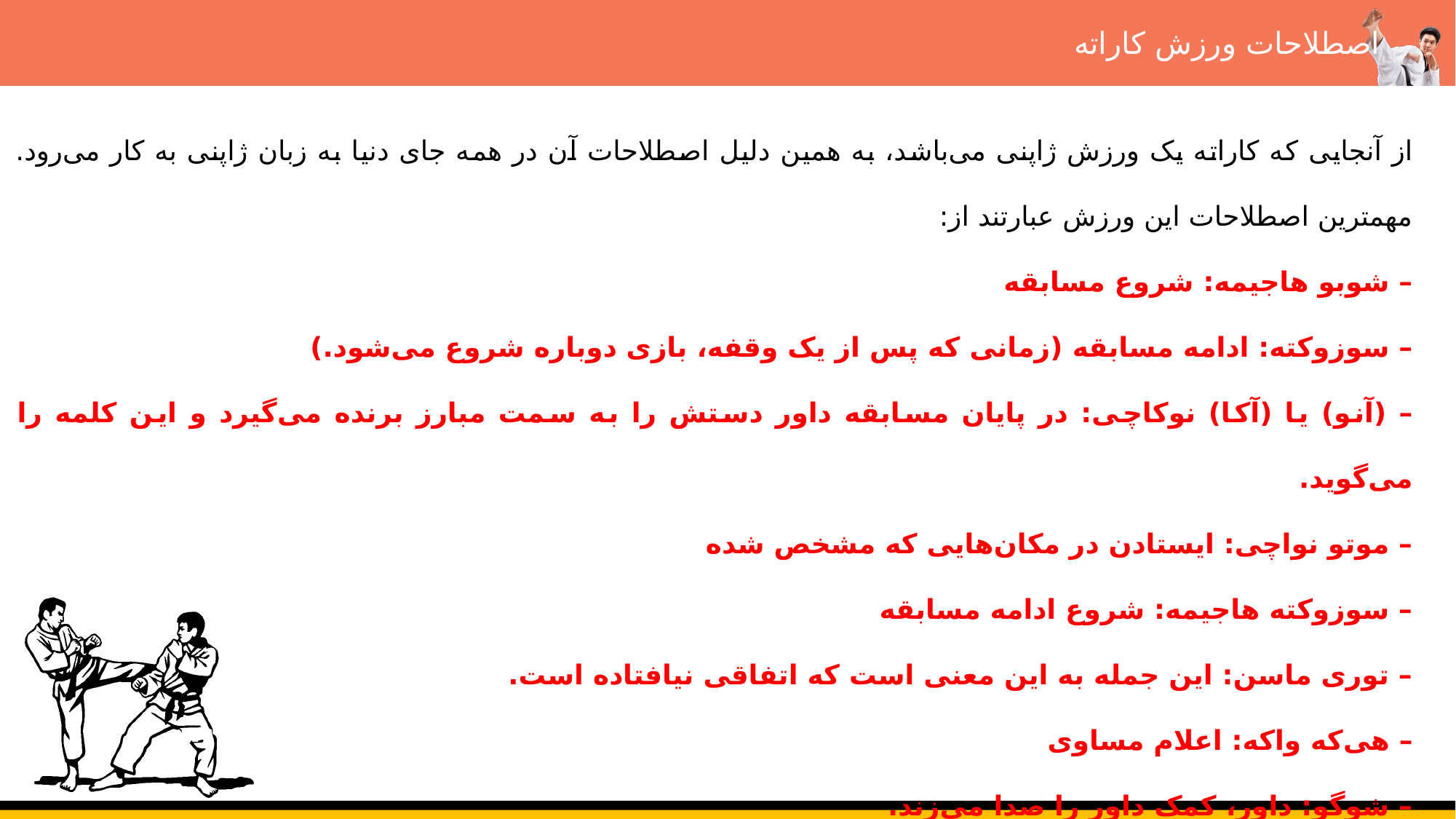

اصطلاحات ورزش کاراته
از آنجایی که کاراته یک ورزش ژاپنی می‌باشد، به همین دلیل اصطلاحات آن در همه جای دنیا به زبان ژاپنی به کار می‌رود. مهمترین اصطلاحات این ورزش عبارتند از:
– شوبو هاجیمه: شروع مسابقه
– سوزوکته: ادامه مسابقه ‌(زمانی که پس از یک وقفه، بازی دوباره شروع می‌شود.)
– (آنو) یا (آکا) نوکاچی: در پایان مسابقه داور دستش را به سمت مبارز برنده می‌گیرد و این کلمه را می‌گوید.
– موتو نواچی: ایستادن در مکان‌هایی که مشخص شده
– سوزوکته هاجیمه: شروع ادامه مسابقه
– توری ماسن: این جمله به این معنی است که اتفاقی نیافتاده است.
– هی‌که واکه: اعلام مساوی
– شوگو: داور، کمک داور را صدا می‌زند.
– هانتی: هنگامی که در قضاوت نیاز به مشورت باشد از این کلمه استفاده می‌کنند.